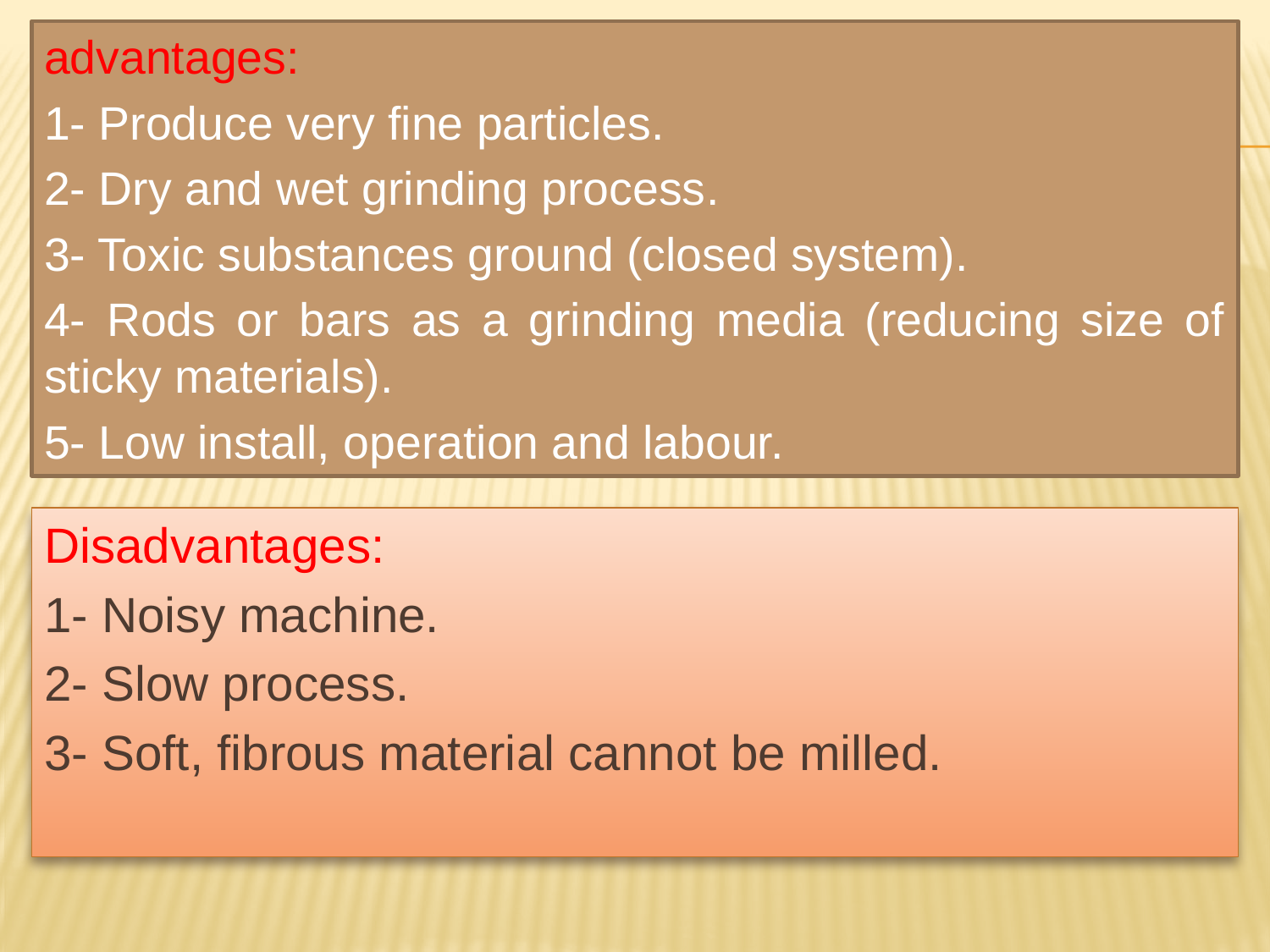

advantages:
1- Produce very fine particles.
2- Dry and wet grinding process.
3- Toxic substances ground (closed system).
4- Rods or bars as a grinding media (reducing size of sticky materials).
5- Low install, operation and labour.

Disadvantages:
1- Noisy machine.
2- Slow process.
3- Soft, fibrous material cannot be milled.